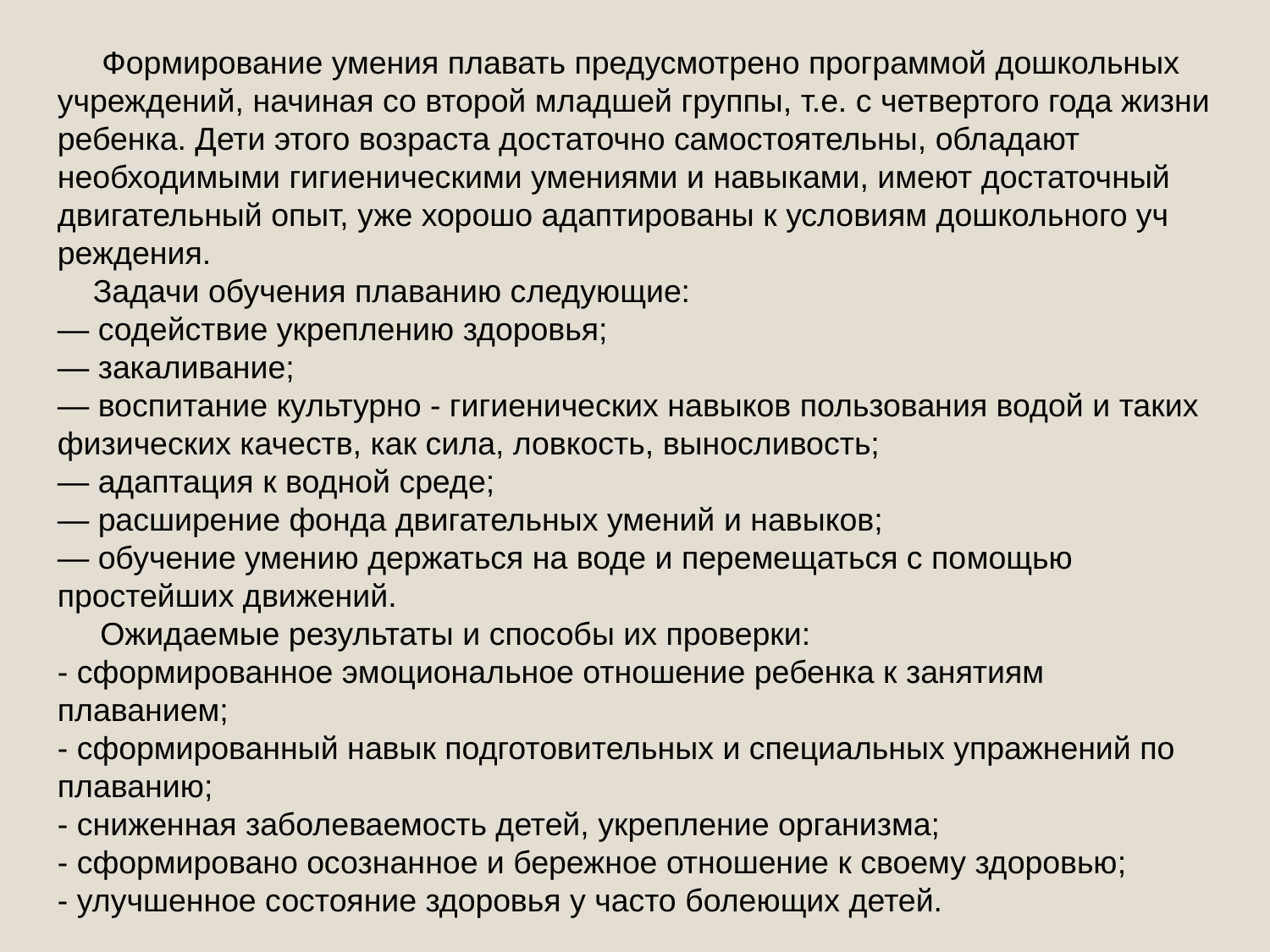

Формирование умения плавать предусмотрено программой дошкольных учреждений, начиная со второй младшей группы, т.е. с четвертого года жизни ребенка. Дети этого возраста дос­таточно самостоятельны, обладают необходимыми гигиеничес­кими умениями и навыками, имеют достаточный двигательный опыт, уже хорошо адаптированы к условиям дошкольного уч­реждения.
    Задачи обучения плаванию следующие:
— содействие укреплению здоровья;
— закаливание;
— воспитание культурно - гигиенических навыков пользования водой и таких физических качеств, как сила, ловкость, выносливость;
— адаптация к водной среде;
— расширение фонда двигательных умений и навыков;
— обучение умению держаться на воде и перемещаться с по­мощью простейших движений.
     Ожидаемые результаты и способы их проверки:
- сформированное эмоциональное отношение ребенка к занятиям плаванием;
- сформированный навык подготовительных и специальных упражнений по плаванию;
- сниженная заболеваемость детей, укрепление организма;
- сформировано осознанное и бережное отношение к своему здоровью;
- улучшенное состояние здоровья у часто болеющих детей.